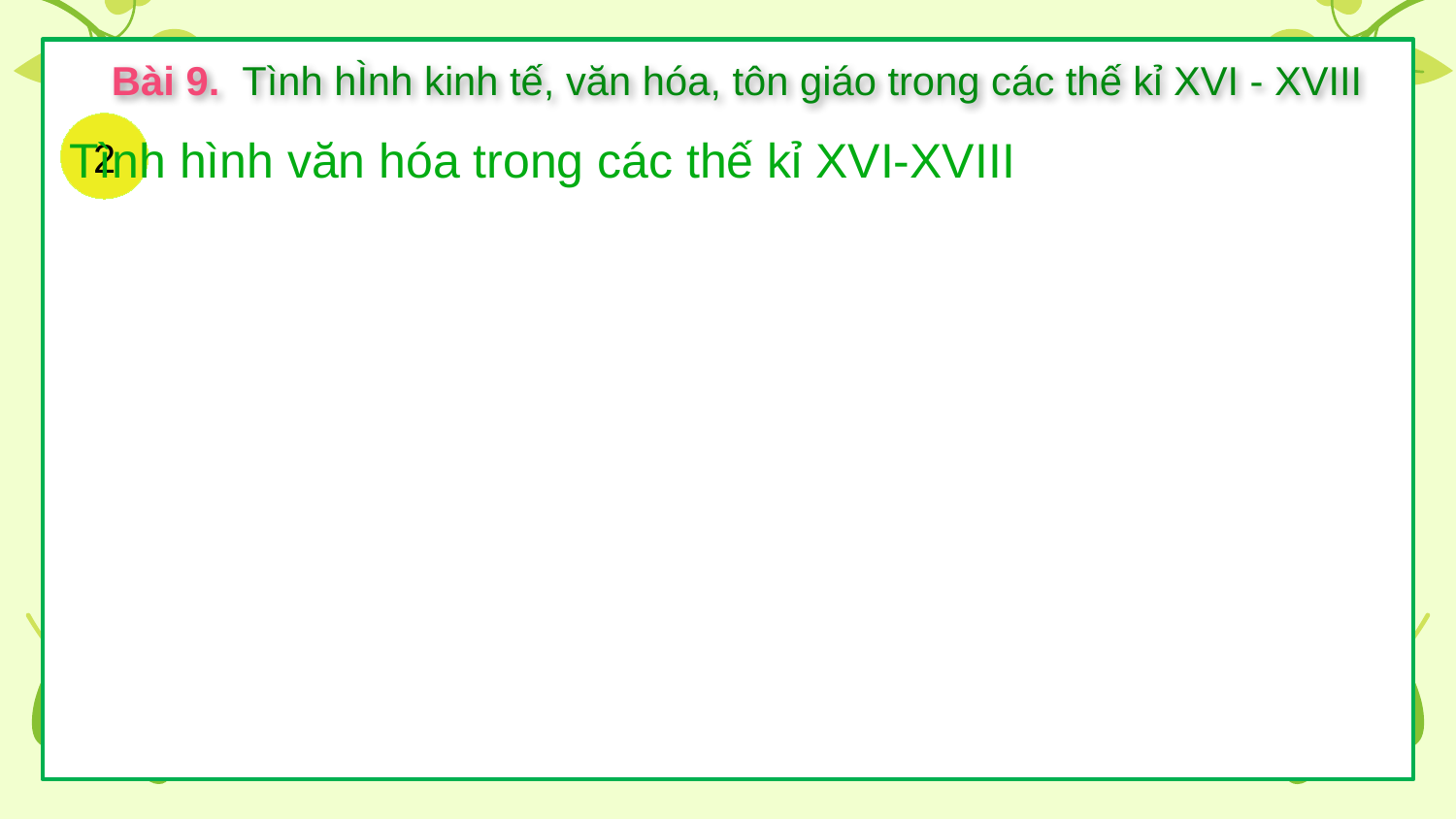

Bài 9.  Tình hÌnh kinh tế, văn hóa, tôn giáo trong các thế kỉ XVI - XVIII

Tình hình văn hóa trong các thế kỉ XVI-XVIII
2